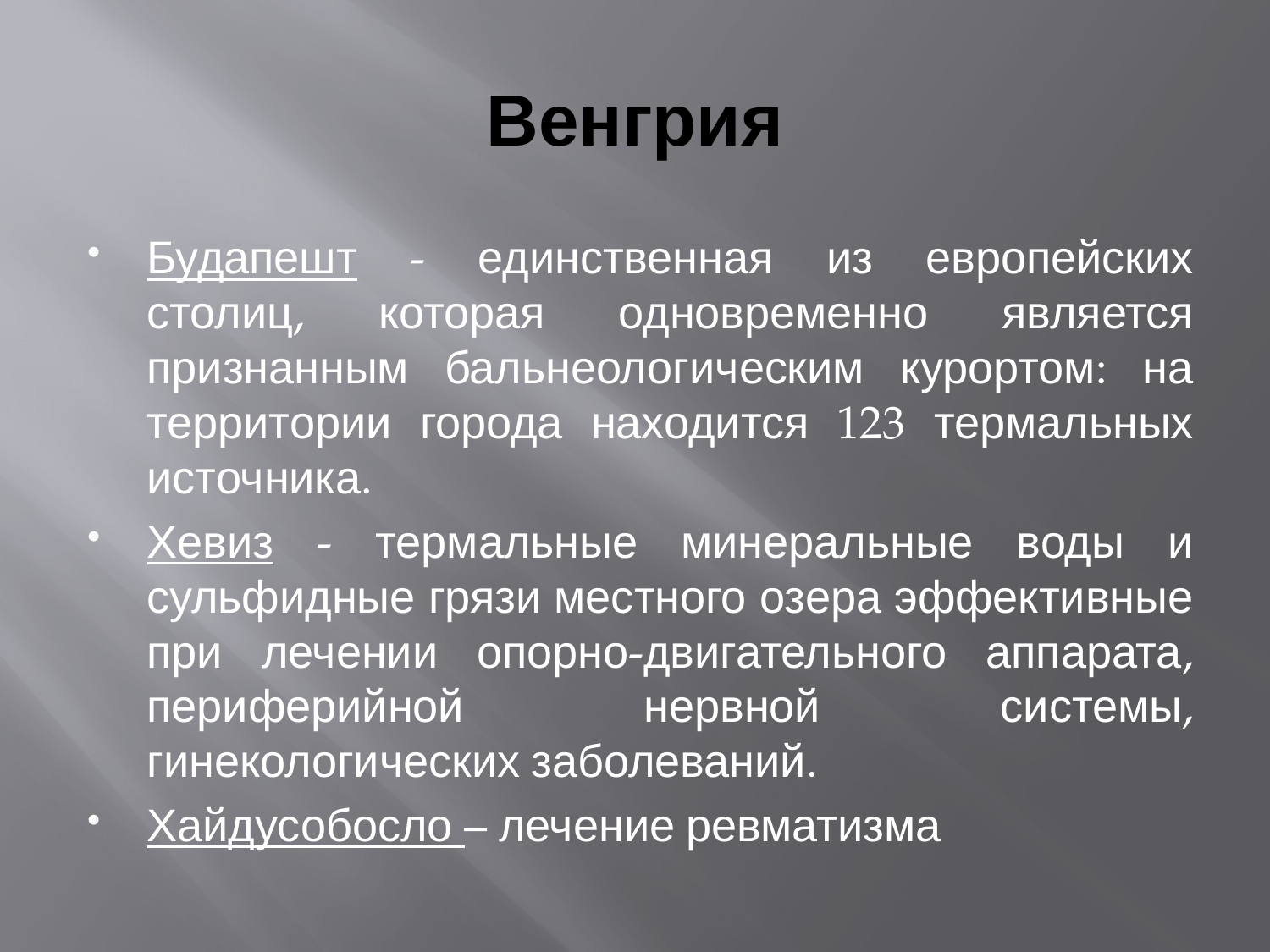

# Венгрия
Будапешт - единственная из европейских столиц, которая одновременно является признанным бальнеологическим курортом: на территории города находится 123 термальных источника.
Хевиз - термальные минеральные воды и сульфидные грязи местного озера эффективные при лечении опорно-двигательного аппарата, периферийной нервной системы, гинекологических заболеваний.
Хайдусобосло – лечение ревматизма